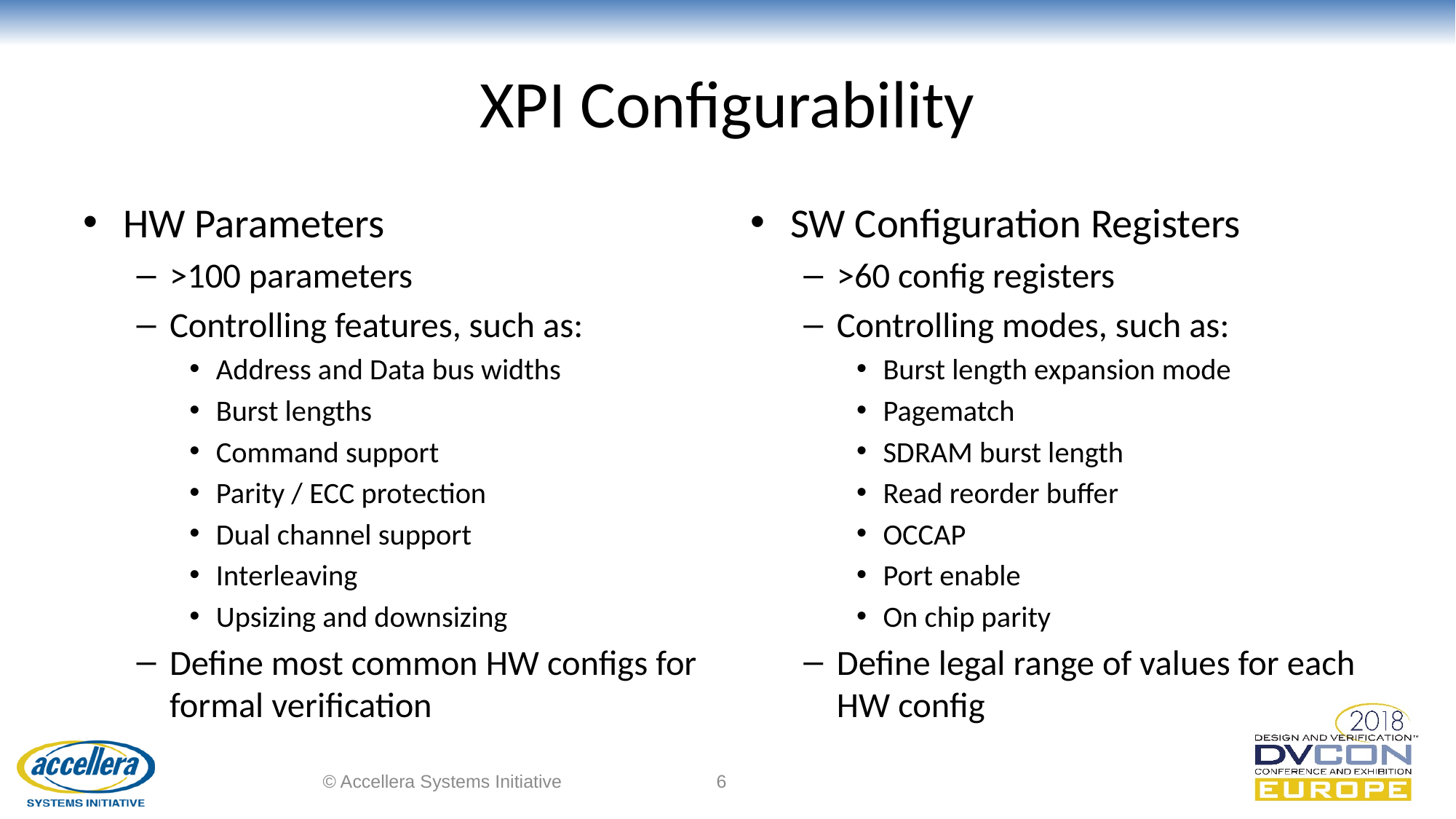

# XPI Configurability
HW Parameters
>100 parameters
Controlling features, such as:
Address and Data bus widths
Burst lengths
Command support
Parity / ECC protection
Dual channel support
Interleaving
Upsizing and downsizing
Define most common HW configs for formal verification

SW Configuration Registers
>60 config registers
Controlling modes, such as:
Burst length expansion mode
Pagematch
SDRAM burst length
Read reorder buffer
OCCAP
Port enable
On chip parity
Define legal range of values for each HW config
© Accellera Systems Initiative
6